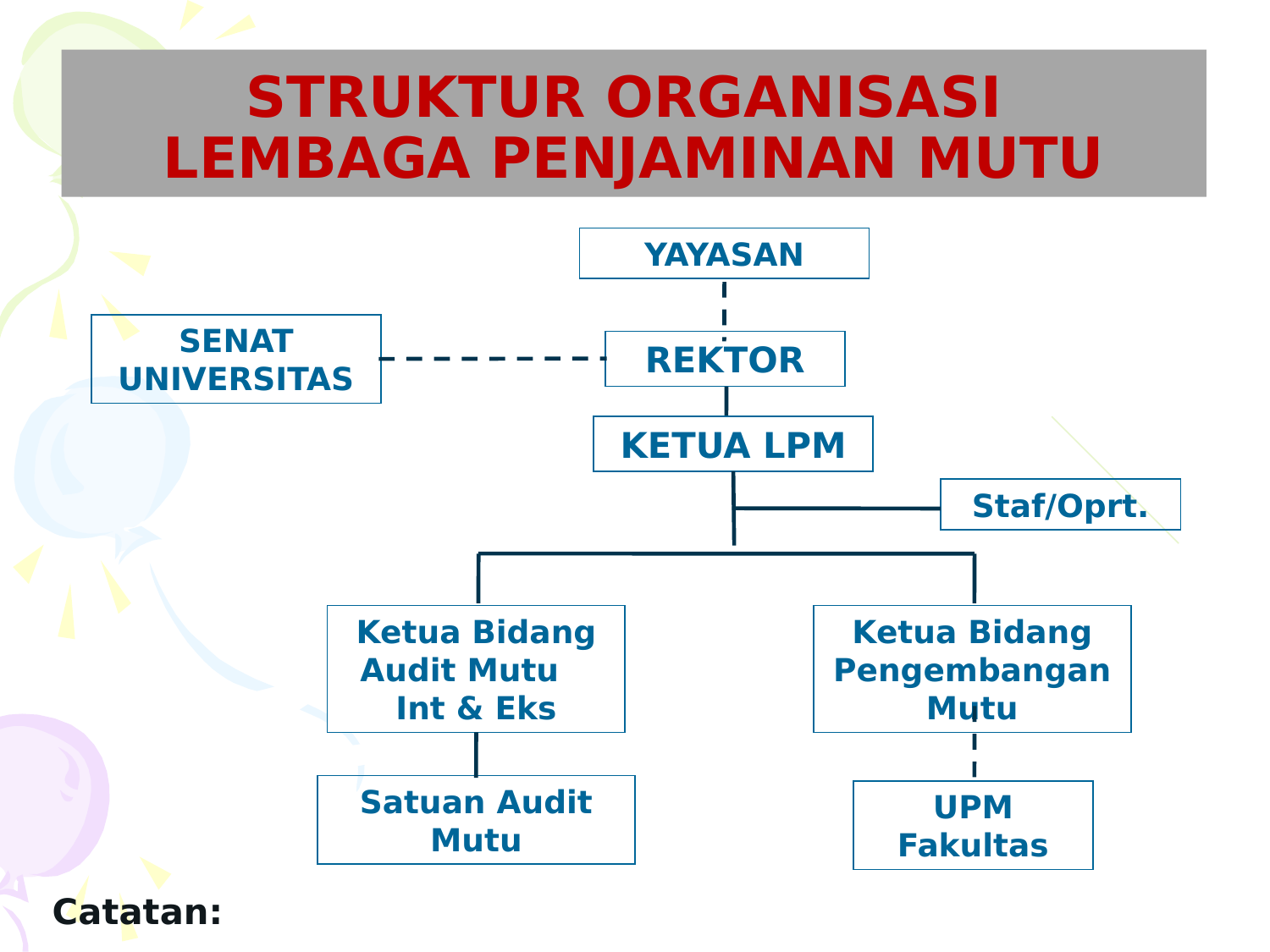

# STRUKTUR ORGANISASI LEMBAGA PENJAMINAN MUTU
YAYASAN
SENAT UNIVERSITAS
REKTOR
KETUA LPM
Staf/Oprt.
Ketua Bidang Audit Mutu    Int & Eks
Ketua Bidang Pengembangan Mutu
Satuan Audit Mutu
UPM Fakultas
Catatan: